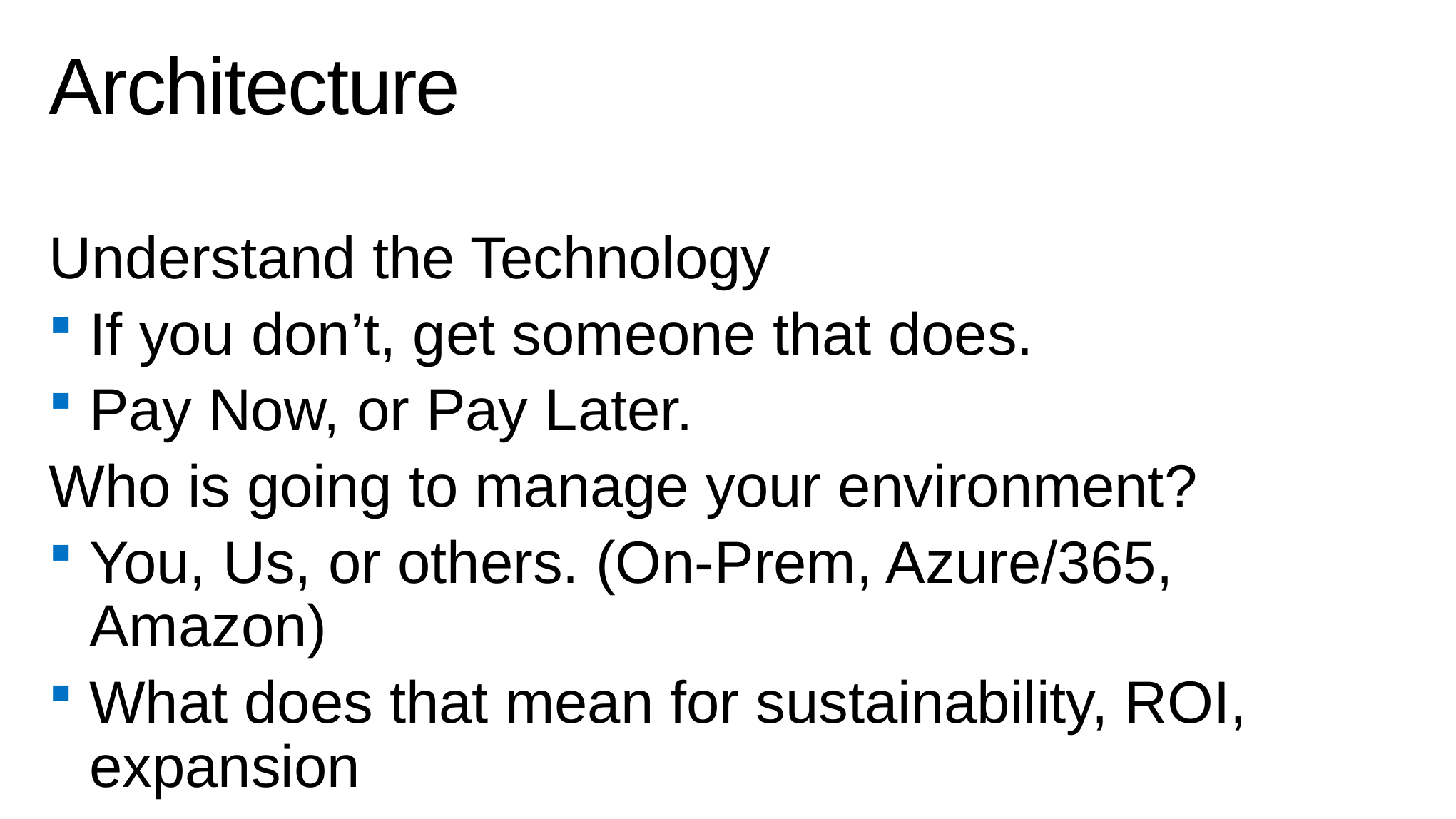

# Architecture
Understand the Technology
If you don’t, get someone that does.
Pay Now, or Pay Later.
Who is going to manage your environment?
You, Us, or others. (On-Prem, Azure/365, Amazon)
What does that mean for sustainability, ROI, expansion